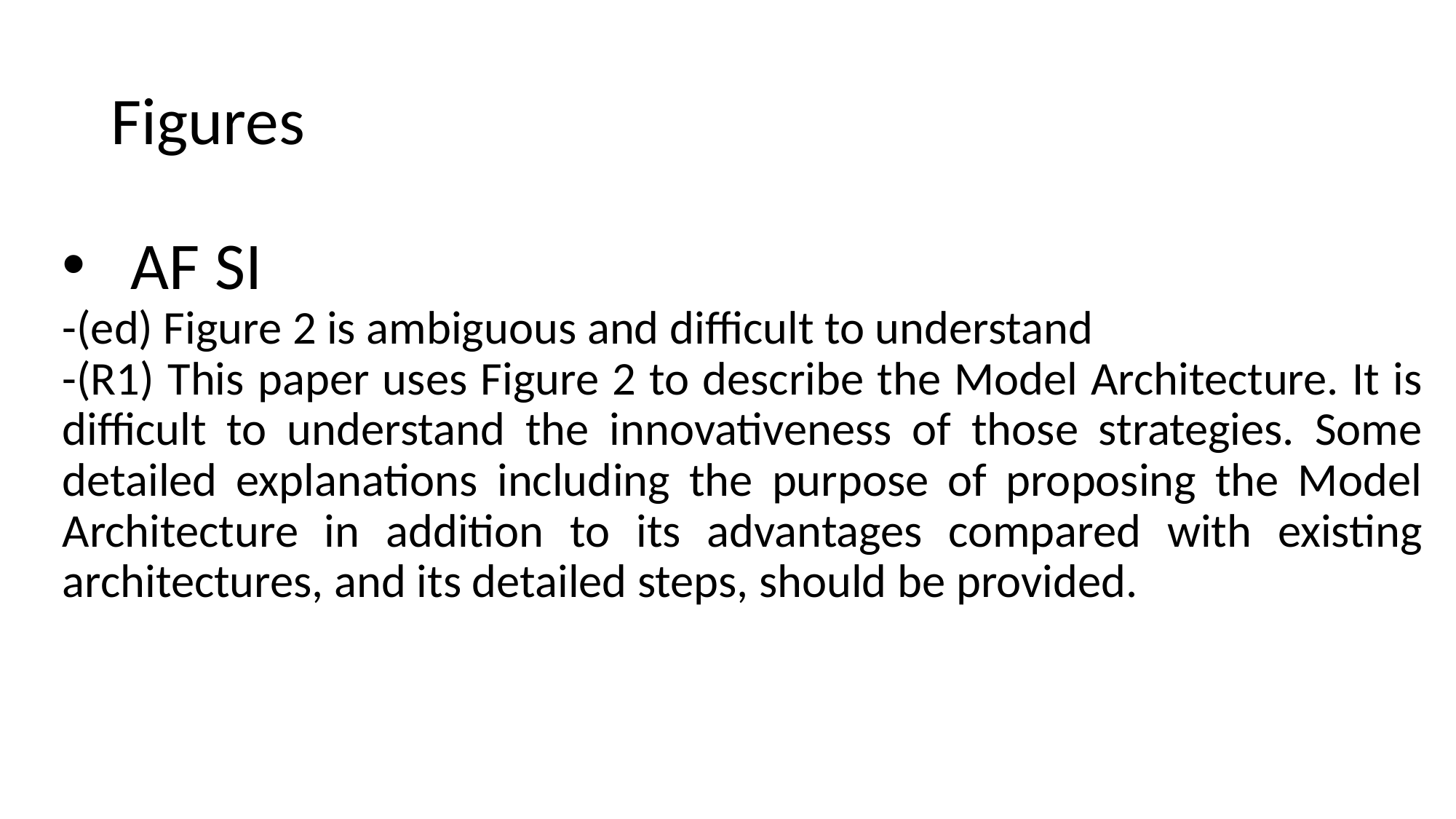

# Figures
AF SI
-(ed) Figure 2 is ambiguous and difficult to understand
-(R1) This paper uses Figure 2 to describe the Model Architecture. It is difficult to understand the innovativeness of those strategies. Some detailed explanations including the purpose of proposing the Model Architecture in addition to its advantages compared with existing architectures, and its detailed steps, should be provided.